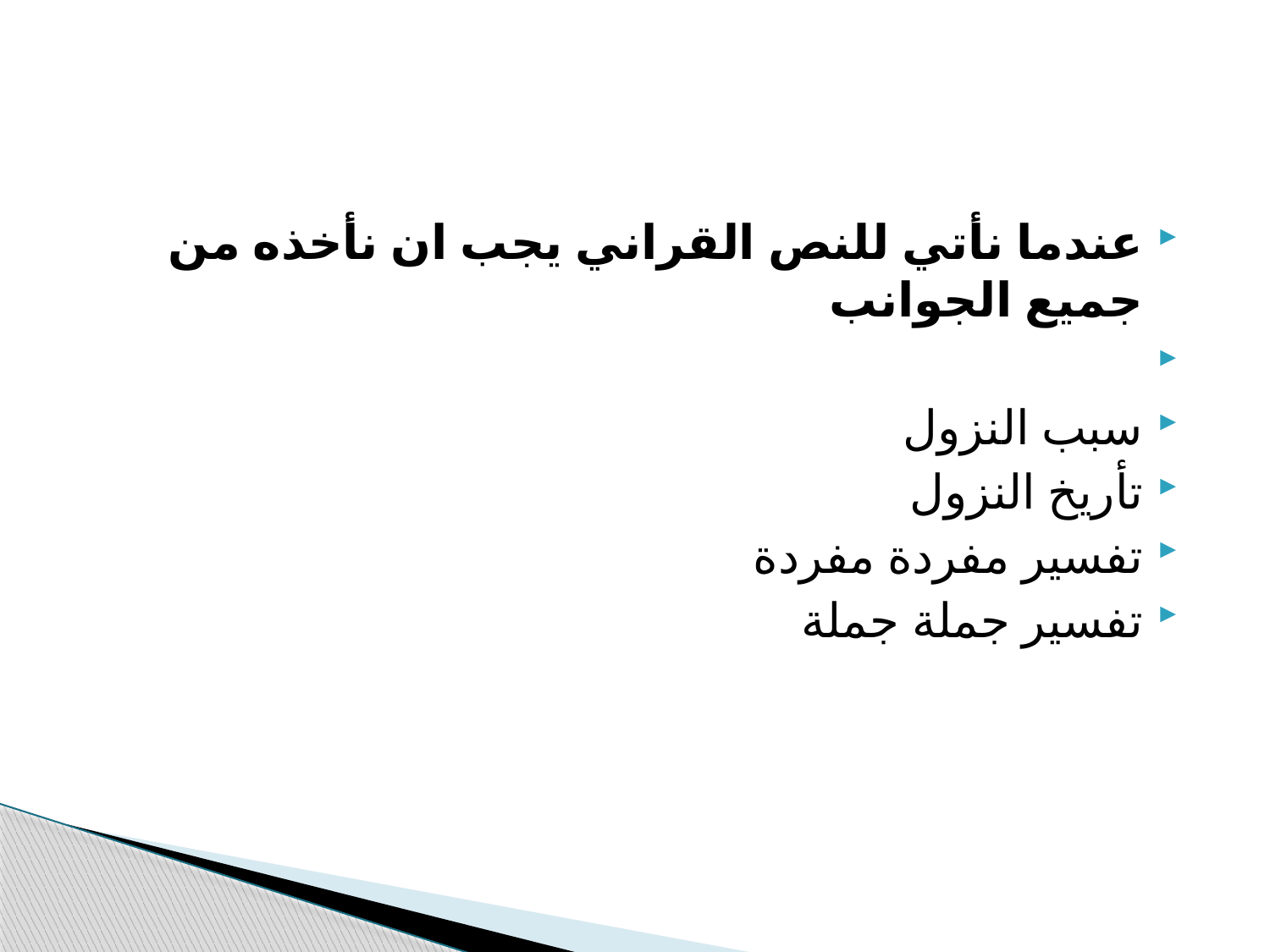

عندما نأتي للنص القراني يجب ان نأخذه من جميع الجوانب

سبب النزول
تأريخ النزول
تفسير مفردة مفردة
تفسير جملة جملة